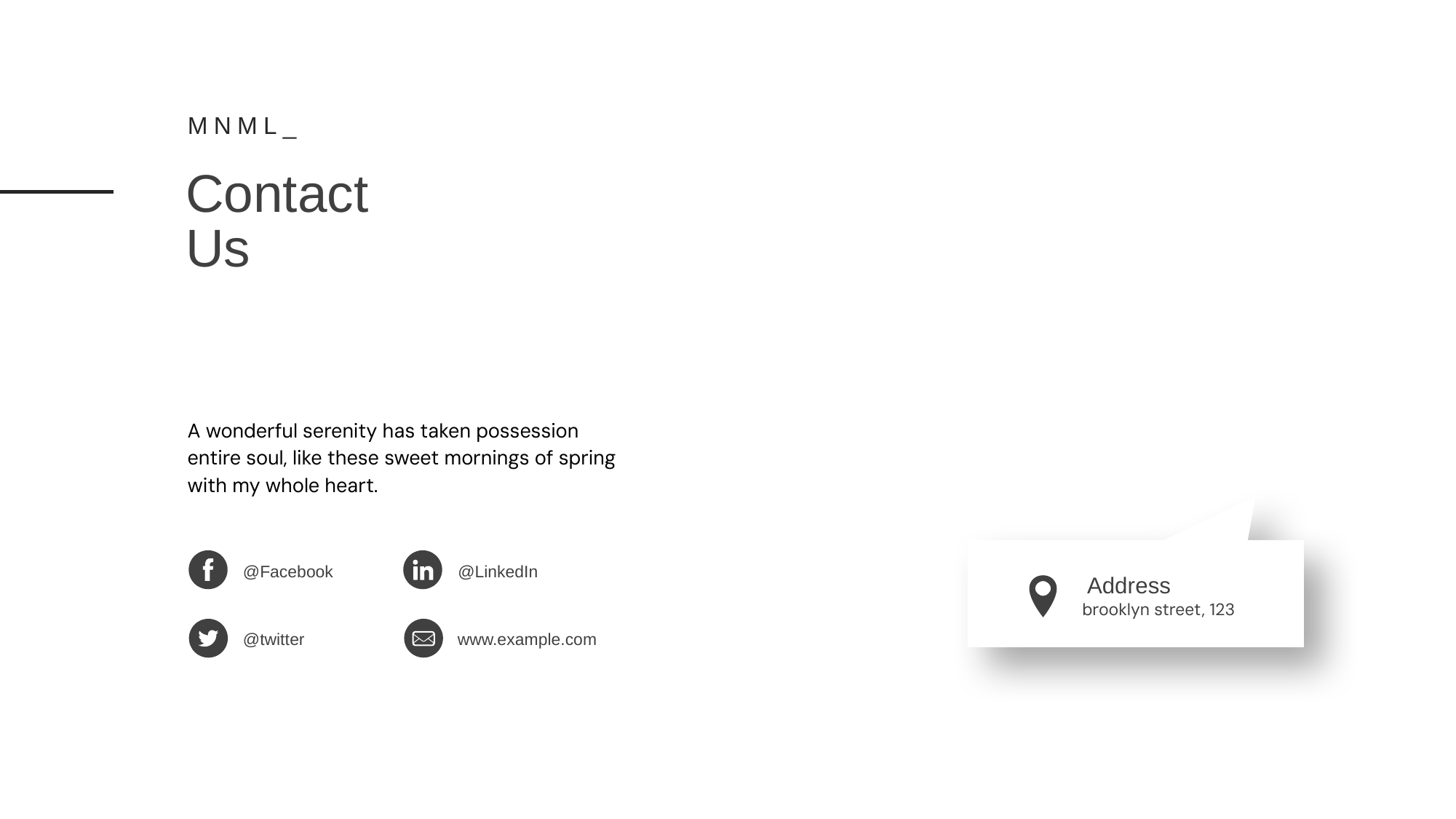

Mnml_
Contact
Us
A wonderful serenity has taken possession
entire soul, like these sweet mornings of spring with my whole heart.

@Facebook
@LinkedIn
Address

brooklyn street, 123

@twitter
www.example.com